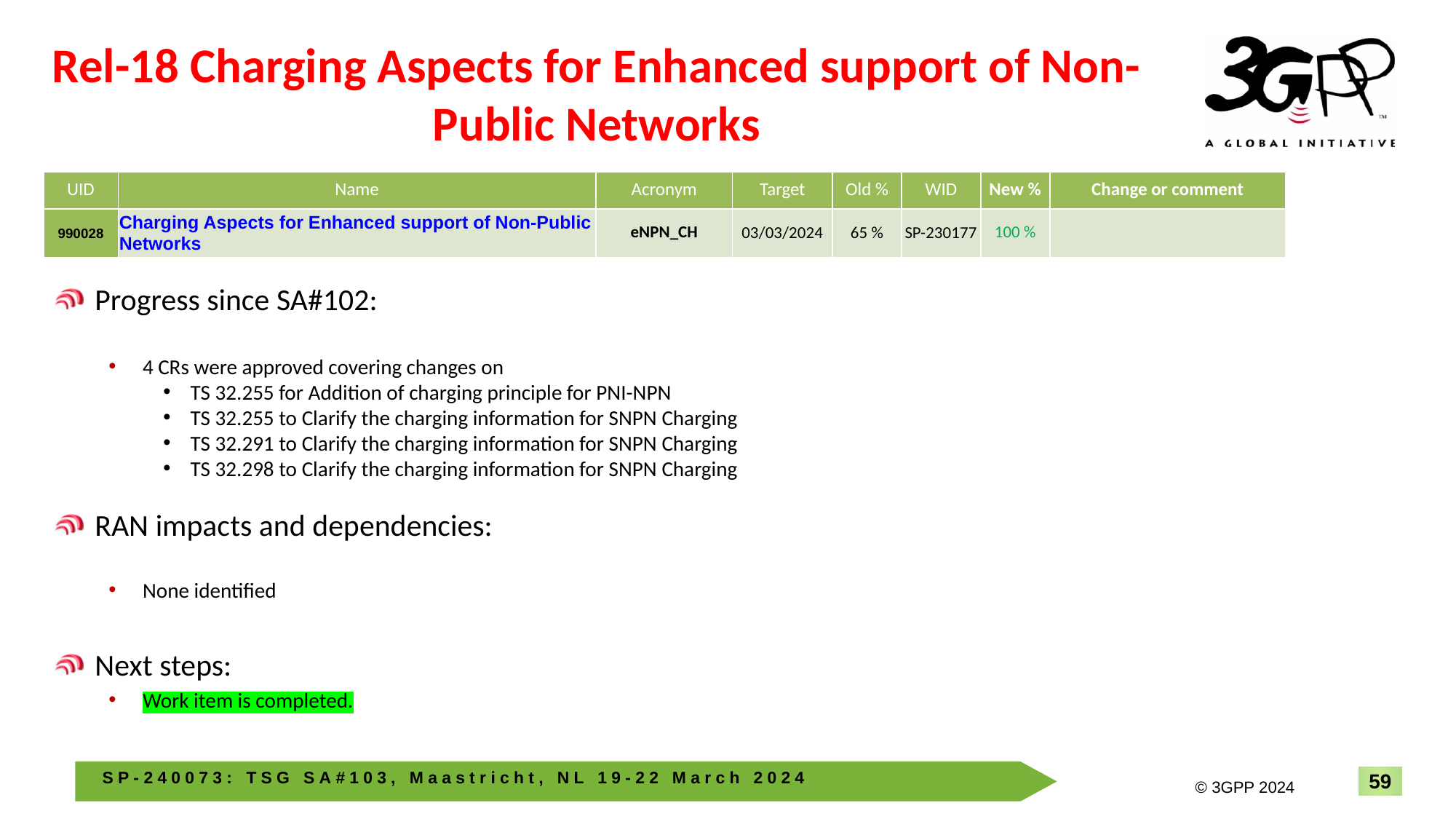

# Rel-18 Charging Aspects for Enhanced support of Non-Public Networks
| UID | Name | Acronym | Target | Old % | WID | New % | Change or comment |
| --- | --- | --- | --- | --- | --- | --- | --- |
| 990028 | Charging Aspects for Enhanced support of Non-Public Networks | eNPN\_CH | 03/03/2024 | 65 % | SP-230177 | 100 % |  |
Progress since SA#102:

4 CRs were approved covering changes on
TS 32.255 for Addition of charging principle for PNI-NPN
TS 32.255 to Clarify the charging information for SNPN Charging
TS 32.291 to Clarify the charging information for SNPN Charging
TS 32.298 to Clarify the charging information for SNPN Charging

RAN impacts and dependencies:

None identified

Next steps:
Work item is completed.